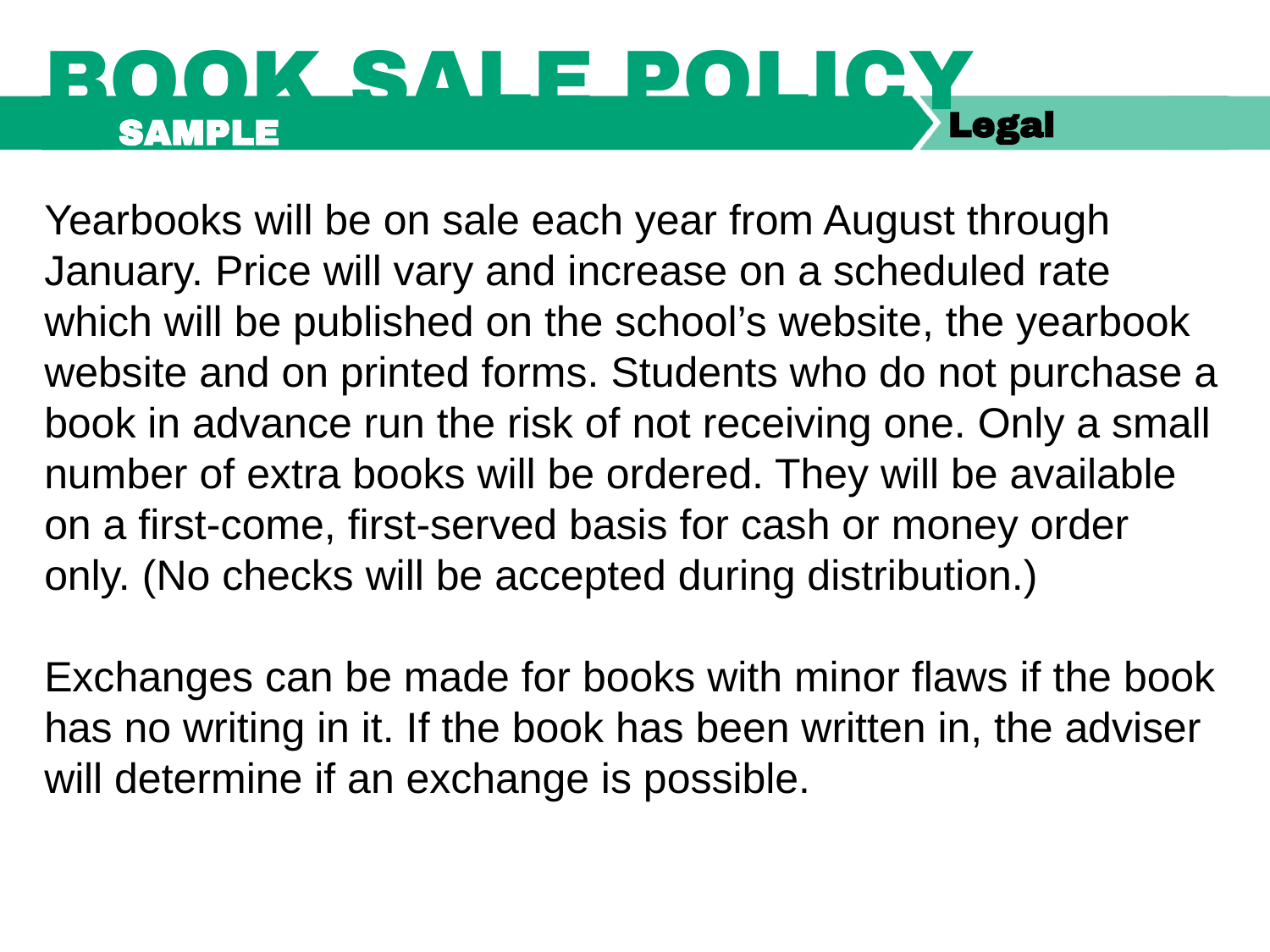

BOOK SALE POLICY

Yearbooks will be on sale each year from August through January. Price will vary and increase on a scheduled rate which will be published on the school’s website, the yearbook website and on printed forms. Students who do not purchase a book in advance run the risk of not receiving one. Only a small number of extra books will be ordered. They will be available on a first-come, first-served basis for cash or money order only. (No checks will be accepted during distribution.)

Exchanges can be made for books with minor flaws if the book has no writing in it. If the book has been written in, the adviser will determine if an exchange is possible.

SAMPLE